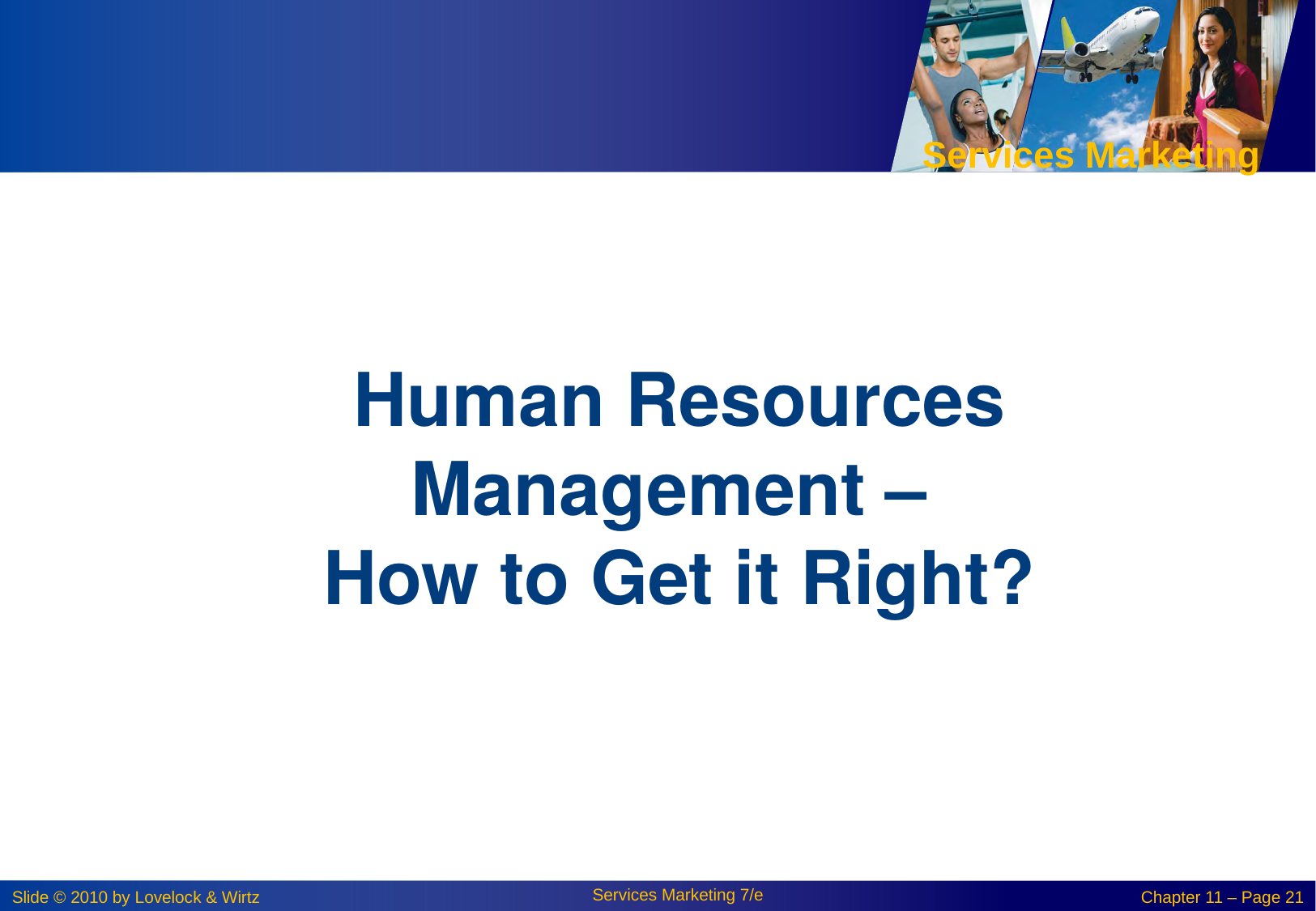

Human Resources Management –
How to Get it Right?